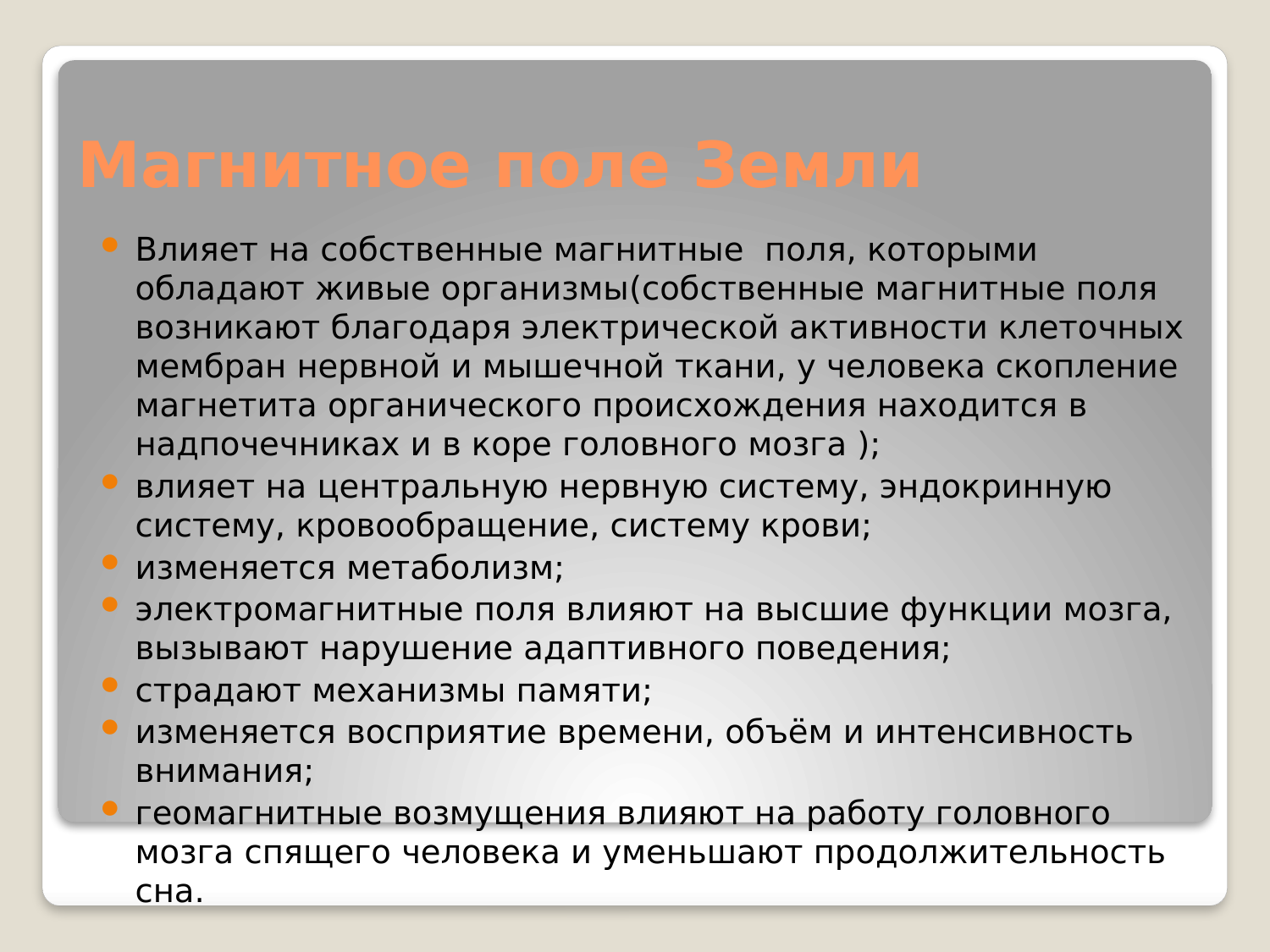

# Магнитное поле Земли
Влияет на собственные магнитные  поля, которыми обладают живые организмы(собственные магнитные поля возникают благодаря электрической активности клеточных мембран нервной и мышечной ткани, у человека скопление магнетита органического происхождения находится в надпочечниках и в коре головного мозга );
влияет на центральную нервную систему, эндокринную систему, кровообращение, систему крови;
изменяется метаболизм;
электромагнитные поля влияют на высшие функции мозга, вызывают нарушение адаптивного поведения;
страдают механизмы памяти;
изменяется восприятие времени, объём и интенсивность внимания;
геомагнитные возмущения влияют на работу головного мозга спящего человека и уменьшают продолжительность сна.